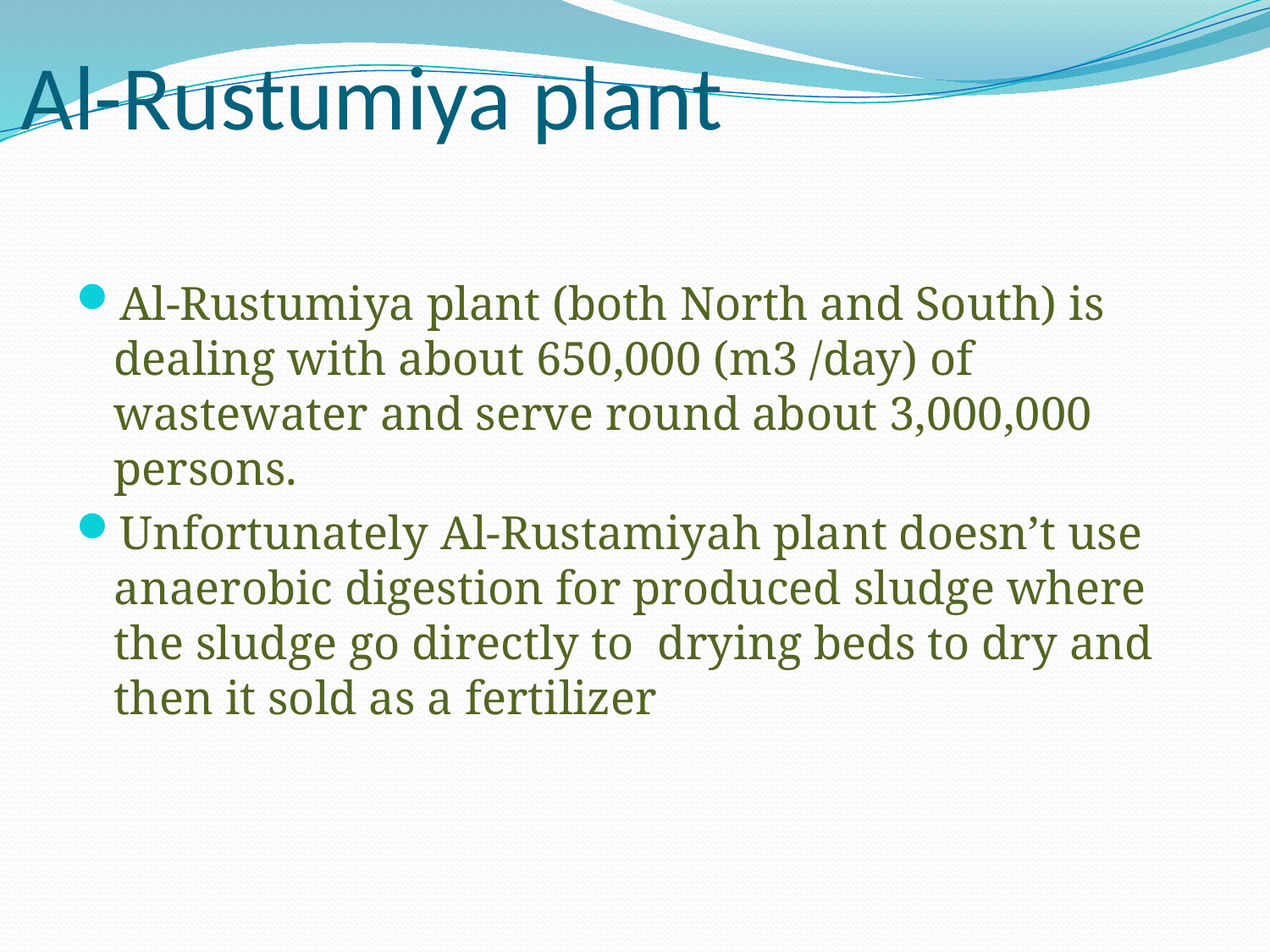

# Al-Rustumiya plant
Al-Rustumiya plant (both North and South) is dealing with about 650,000 (m3 /day) of wastewater and serve round about 3,000,000 persons.
Unfortunately Al-Rustamiyah plant doesn’t use anaerobic digestion for produced sludge where the sludge go directly to  drying beds to dry and then it sold as a fertilizer